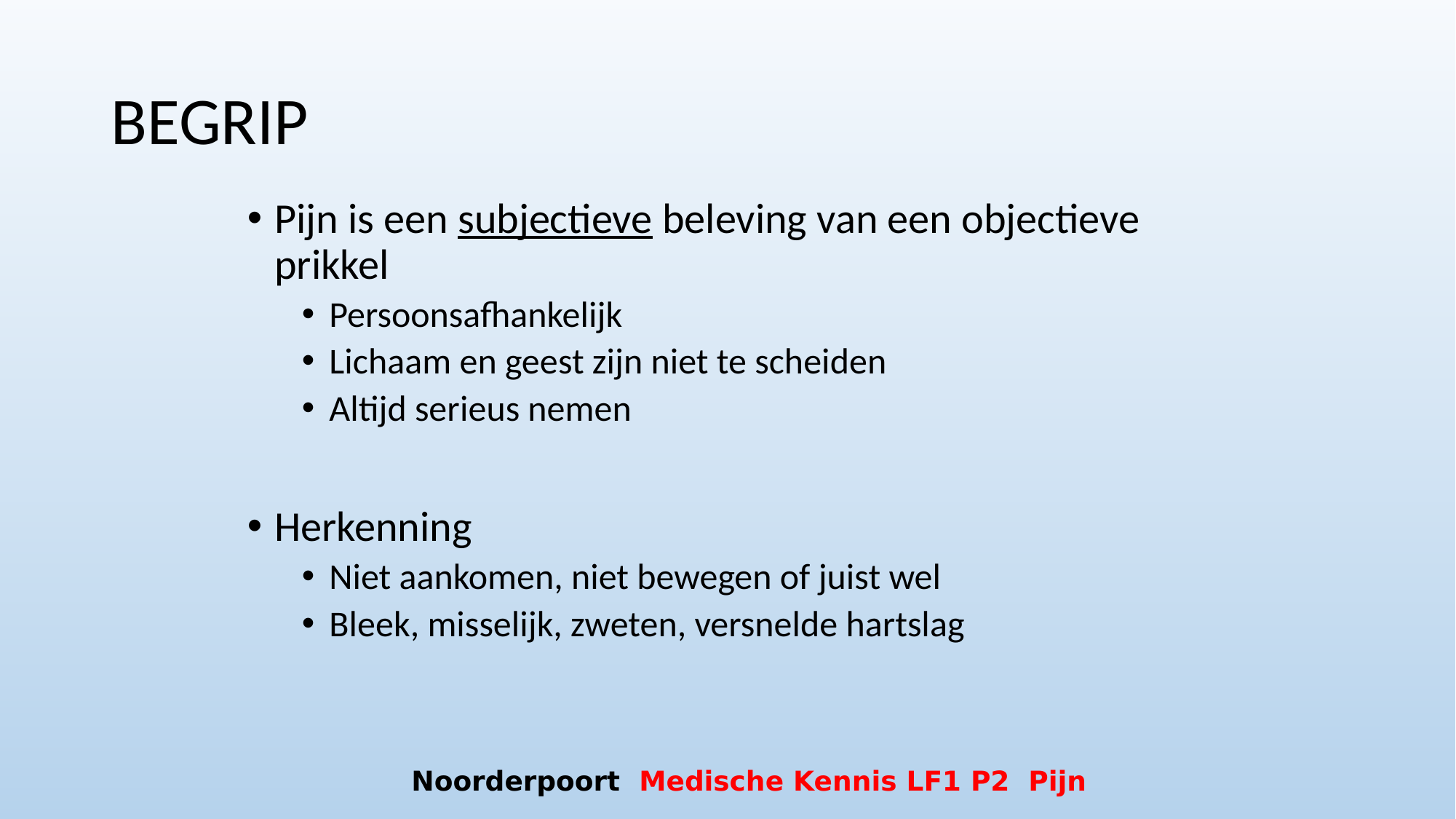

# BEGRIP
Pijn is een subjectieve beleving van een objectieve prikkel
Persoonsafhankelijk
Lichaam en geest zijn niet te scheiden
Altijd serieus nemen

Herkenning
Niet aankomen, niet bewegen of juist wel
Bleek, misselijk, zweten, versnelde hartslag

Noorderpoort  Medische Kennis LF1 P2  Pijn